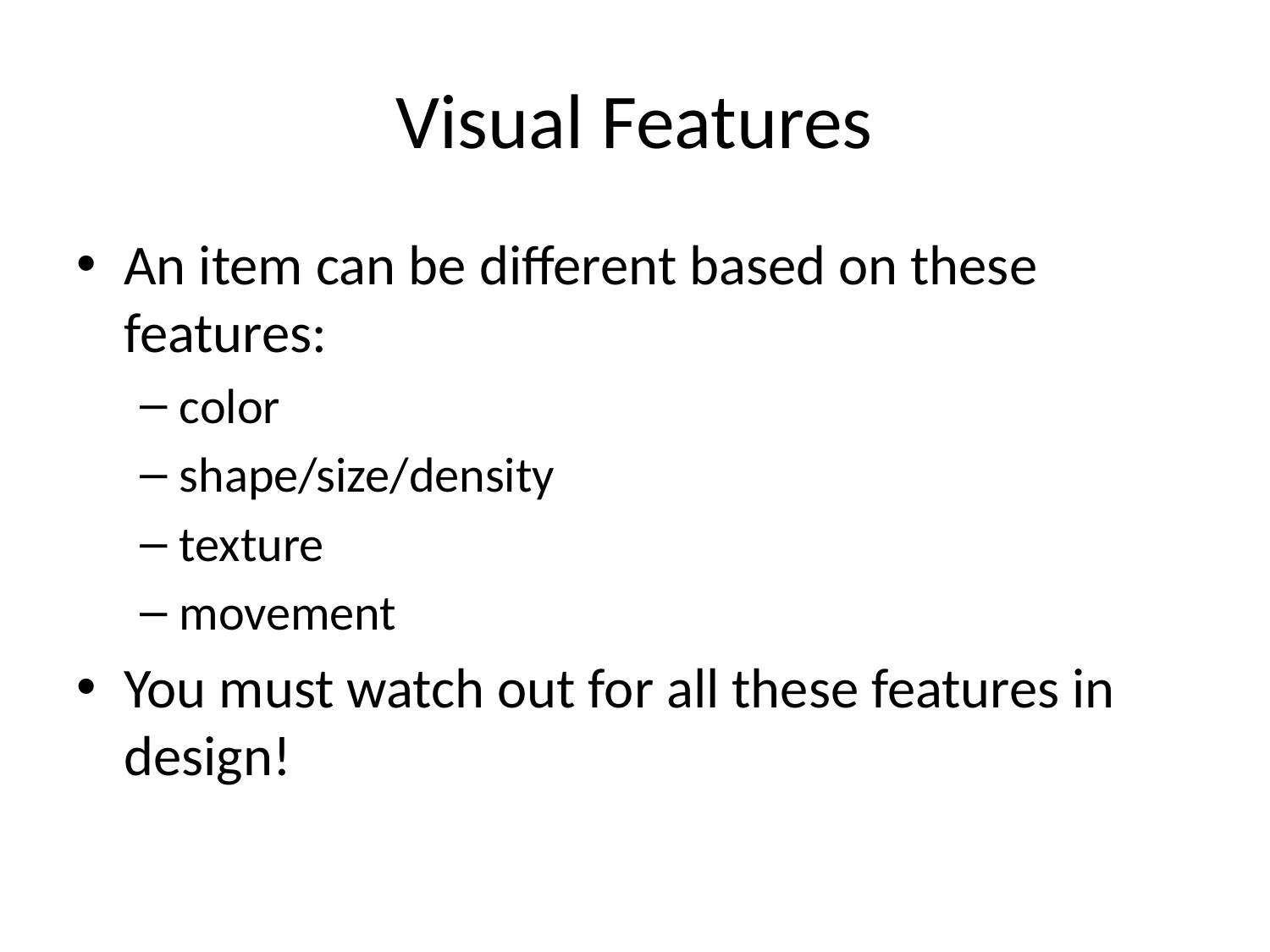

# Visual Features
An item can be different based on these features:
color
shape/size/density
texture
movement
You must watch out for all these features in design!